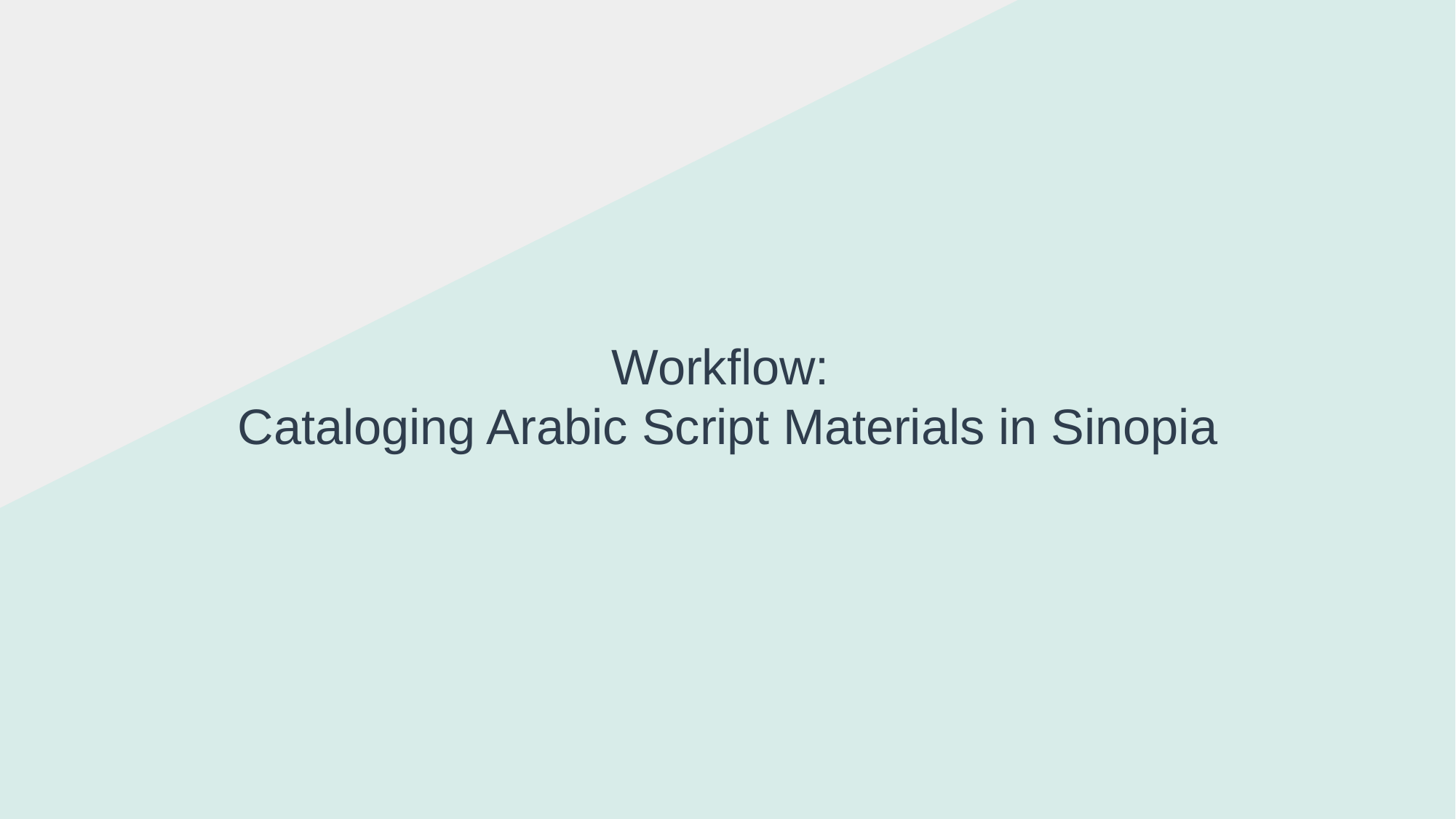

# Workflow:
Cataloging Arabic Script Materials in Sinopia